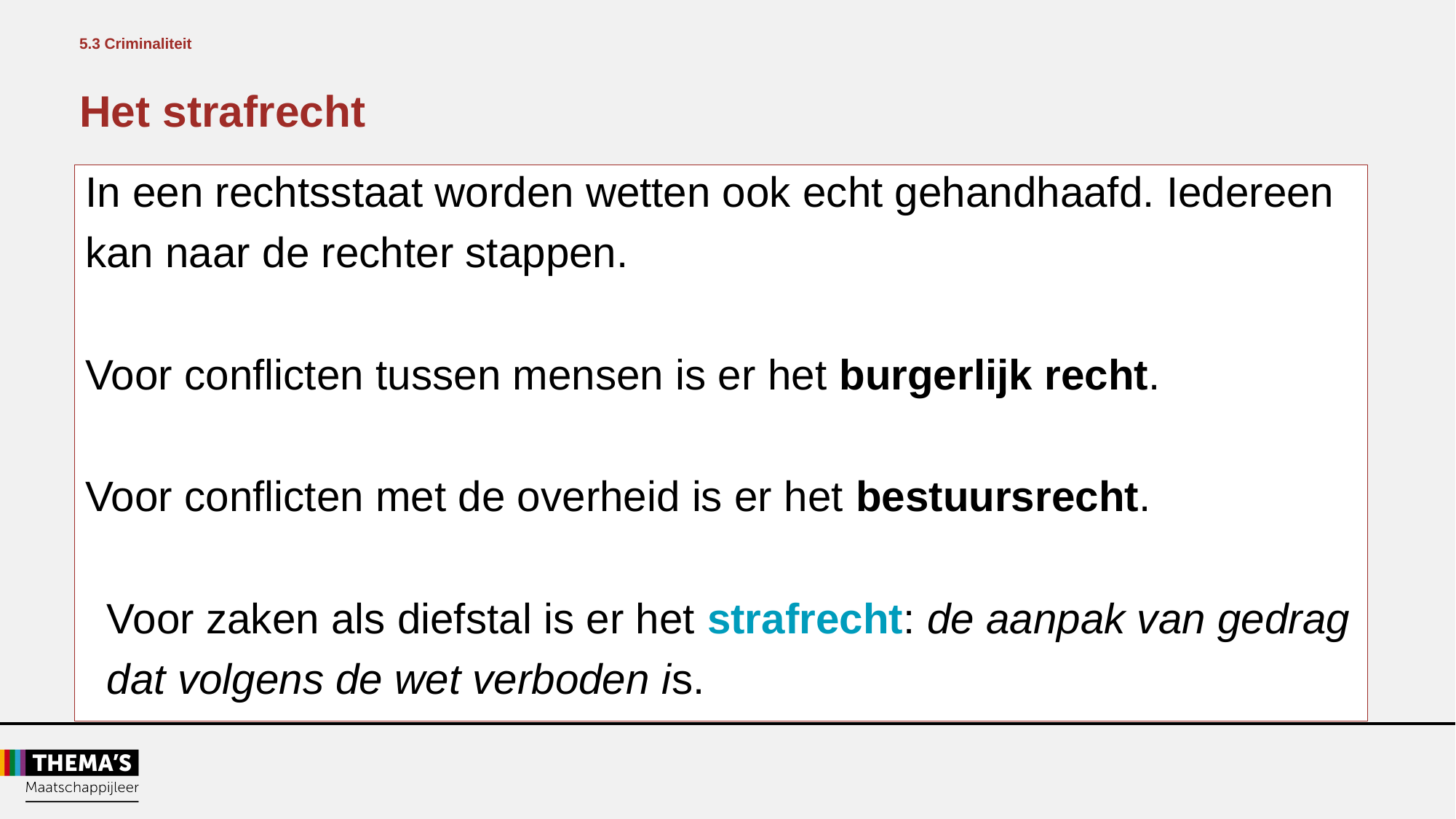

5.3 Criminaliteit
Het strafrecht
In een rechtsstaat worden wetten ook echt gehandhaafd. Iedereen
kan naar de rechter stappen.

Voor conflicten tussen mensen is er het burgerlijk recht.

Voor conflicten met de overheid is er het bestuursrecht.

Voor zaken als diefstal is er het strafrecht: de aanpak van gedrag
dat volgens de wet verboden is.